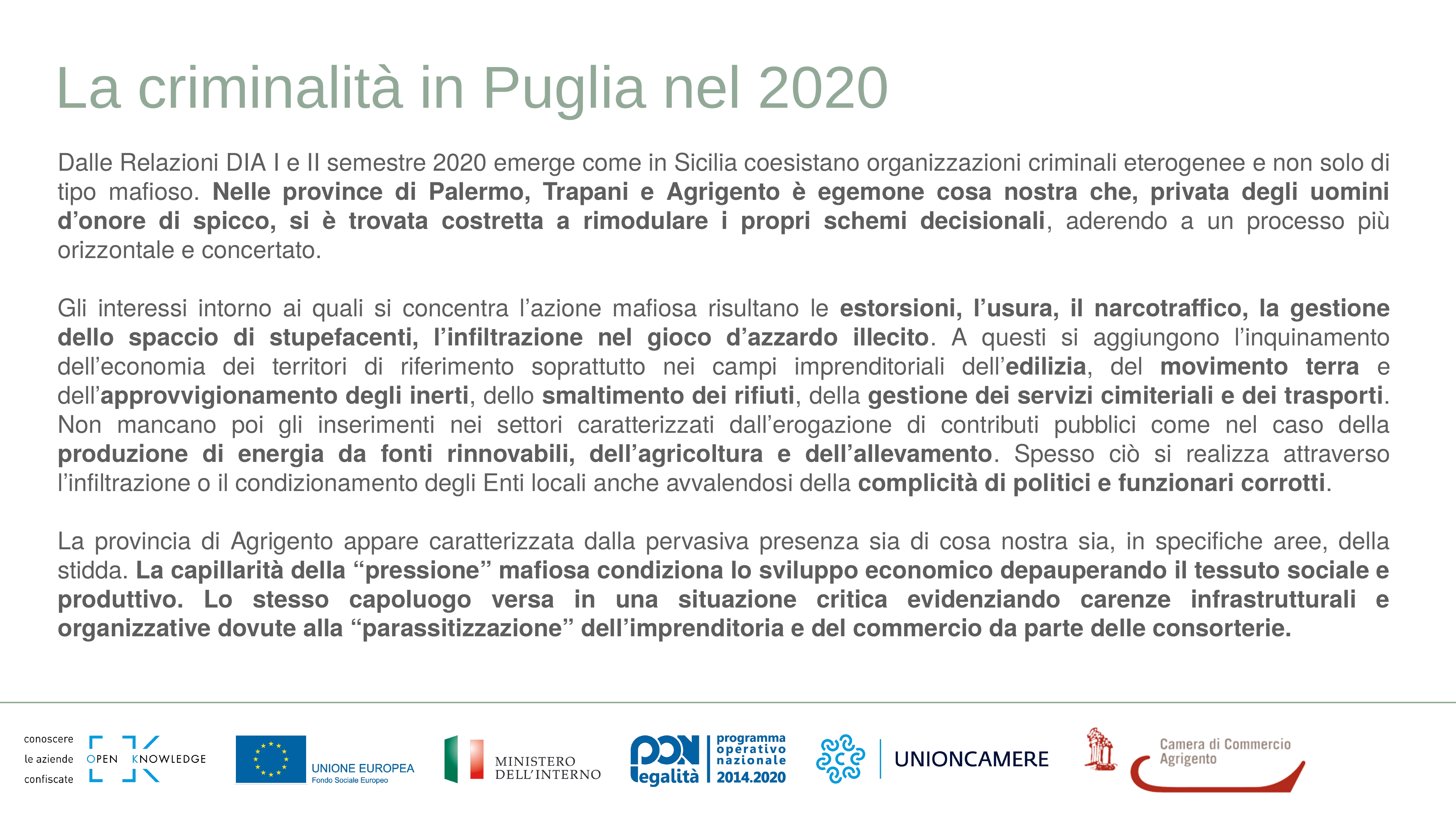

La criminalità in Puglia nel 2020
Dalle Relazioni DIA I e II semestre 2020 emerge come in Sicilia coesistano organizzazioni criminali eterogenee e non solo di tipo mafioso. Nelle province di Palermo, Trapani e Agrigento è egemone cosa nostra che, privata degli uomini d’onore di spicco, si è trovata costretta a rimodulare i propri schemi decisionali, aderendo a un processo più orizzontale e concertato.

Gli interessi intorno ai quali si concentra l’azione mafiosa risultano le estorsioni, l’usura, il narcotraffico, la gestione dello spaccio di stupefacenti, l’infiltrazione nel gioco d’azzardo illecito. A questi si aggiungono l’inquinamento dell’economia dei territori di riferimento soprattutto nei campi imprenditoriali dell’edilizia, del movimento terra e dell’approvvigionamento degli inerti, dello smaltimento dei rifiuti, della gestione dei servizi cimiteriali e dei trasporti. Non mancano poi gli inserimenti nei settori caratterizzati dall’erogazione di contributi pubblici come nel caso della produzione di energia da fonti rinnovabili, dell’agricoltura e dell’allevamento. Spesso ciò si realizza attraverso l’infiltrazione o il condizionamento degli Enti locali anche avvalendosi della complicità di politici e funzionari corrotti.

La provincia di Agrigento appare caratterizzata dalla pervasiva presenza sia di cosa nostra sia, in specifiche aree, della stidda. La capillarità della “pressione” mafiosa condiziona lo sviluppo economico depauperando il tessuto sociale e produttivo. Lo stesso capoluogo versa in una situazione critica evidenziando carenze infrastrutturali e organizzative dovute alla “parassitizzazione” dell’imprenditoria e del commercio da parte delle consorterie.